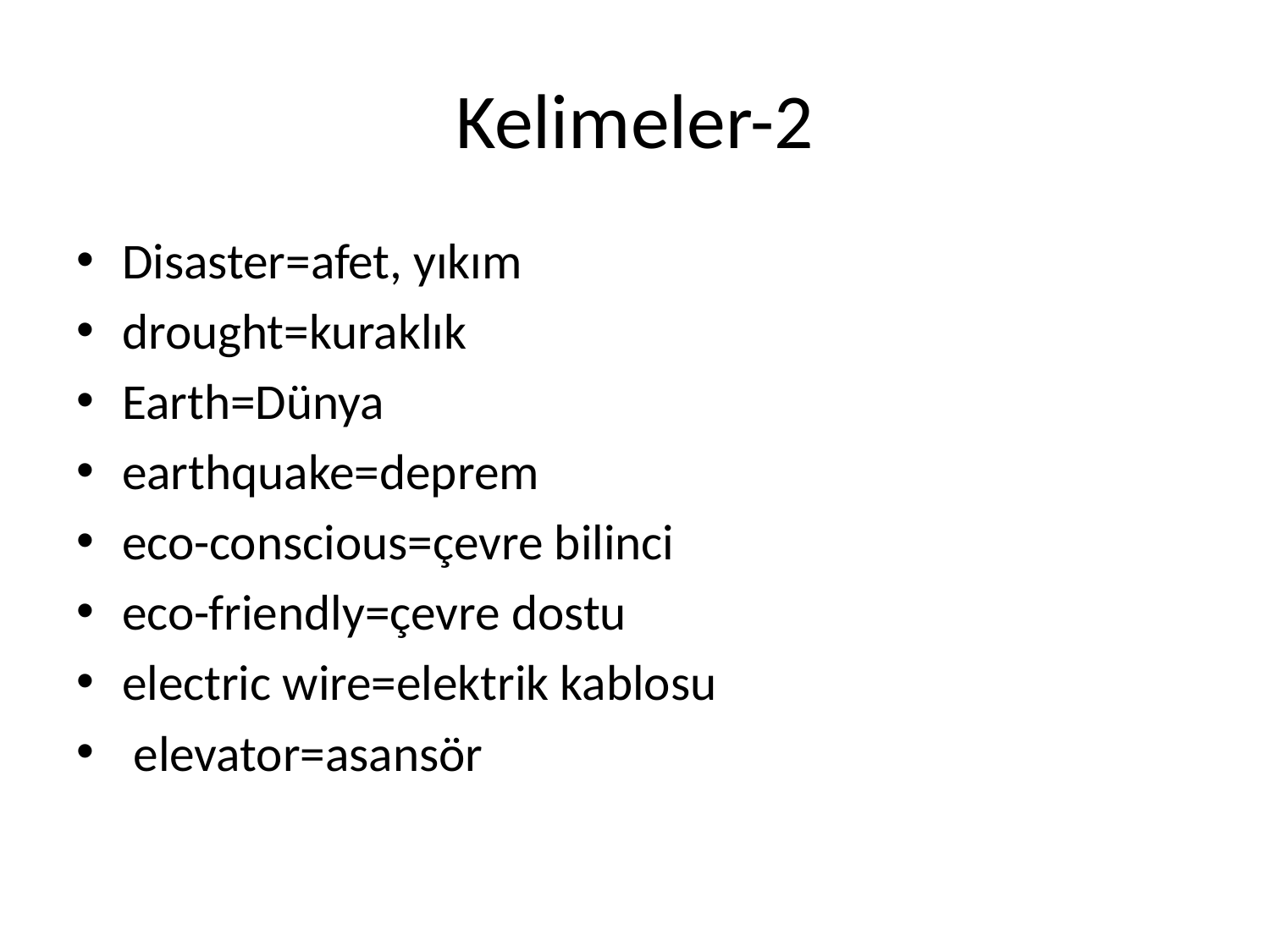

# Kelimeler-2
Disaster=afet, yıkım
drought=kuraklık
Earth=Dünya
earthquake=deprem
eco-conscious=çevre bilinci
eco-friendly=çevre dostu
electric wire=elektrik kablosu
 elevator=asansör